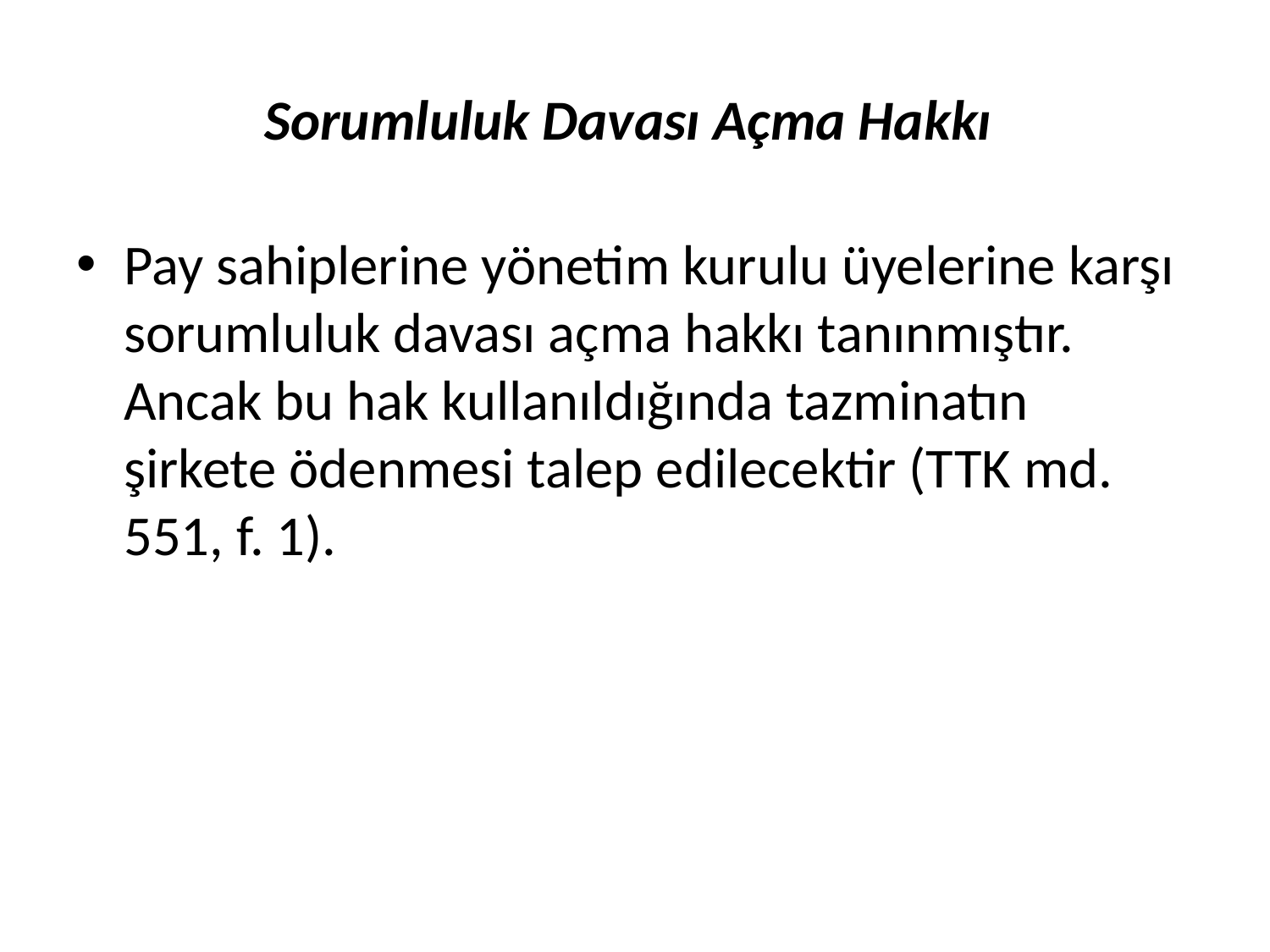

# Sorumluluk Davası Açma Hakkı
Pay sahiplerine yönetim kurulu üyelerine karşı sorumluluk davası açma hakkı tanınmıştır. Ancak bu hak kullanıldığında tazminatın şirkete ödenmesi talep edilecektir (TTK md. 551, f. 1).